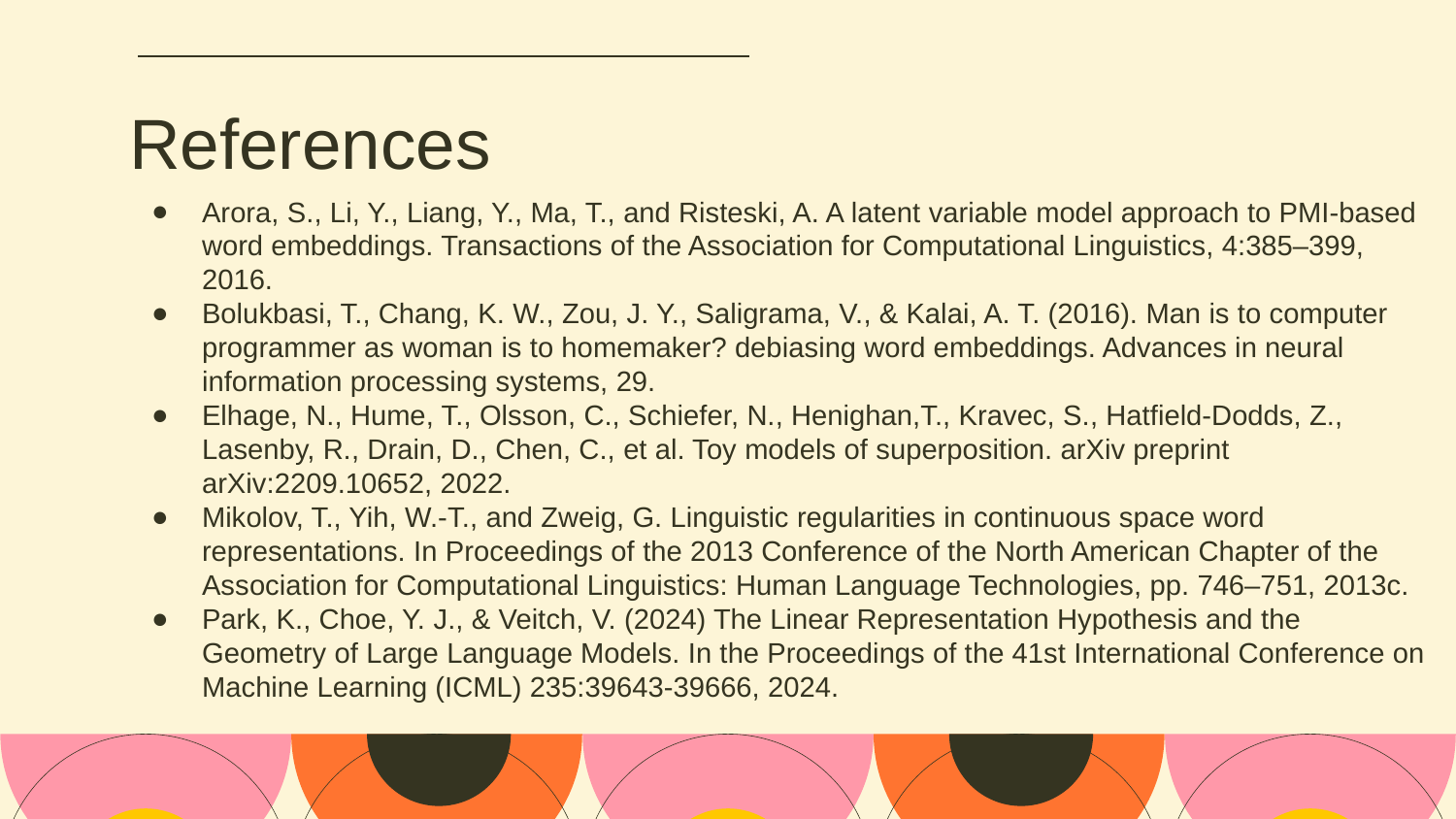

# References
Arora, S., Li, Y., Liang, Y., Ma, T., and Risteski, A. A latent variable model approach to PMI-based word embeddings. Transactions of the Association for Computational Linguistics, 4:385–399, 2016.
Bolukbasi, T., Chang, K. W., Zou, J. Y., Saligrama, V., & Kalai, A. T. (2016). Man is to computer programmer as woman is to homemaker? debiasing word embeddings. Advances in neural information processing systems, 29.
Elhage, N., Hume, T., Olsson, C., Schiefer, N., Henighan,T., Kravec, S., Hatfield-Dodds, Z., Lasenby, R., Drain, D., Chen, C., et al. Toy models of superposition. arXiv preprint arXiv:2209.10652, 2022.
Mikolov, T., Yih, W.-T., and Zweig, G. Linguistic regularities in continuous space word representations. In Proceedings of the 2013 Conference of the North American Chapter of the Association for Computational Linguistics: Human Language Technologies, pp. 746–751, 2013c.
Park, K., Choe, Y. J., & Veitch, V. (2024) The Linear Representation Hypothesis and the Geometry of Large Language Models. In the Proceedings of the 41st International Conference on Machine Learning (ICML) 235:39643-39666, 2024.